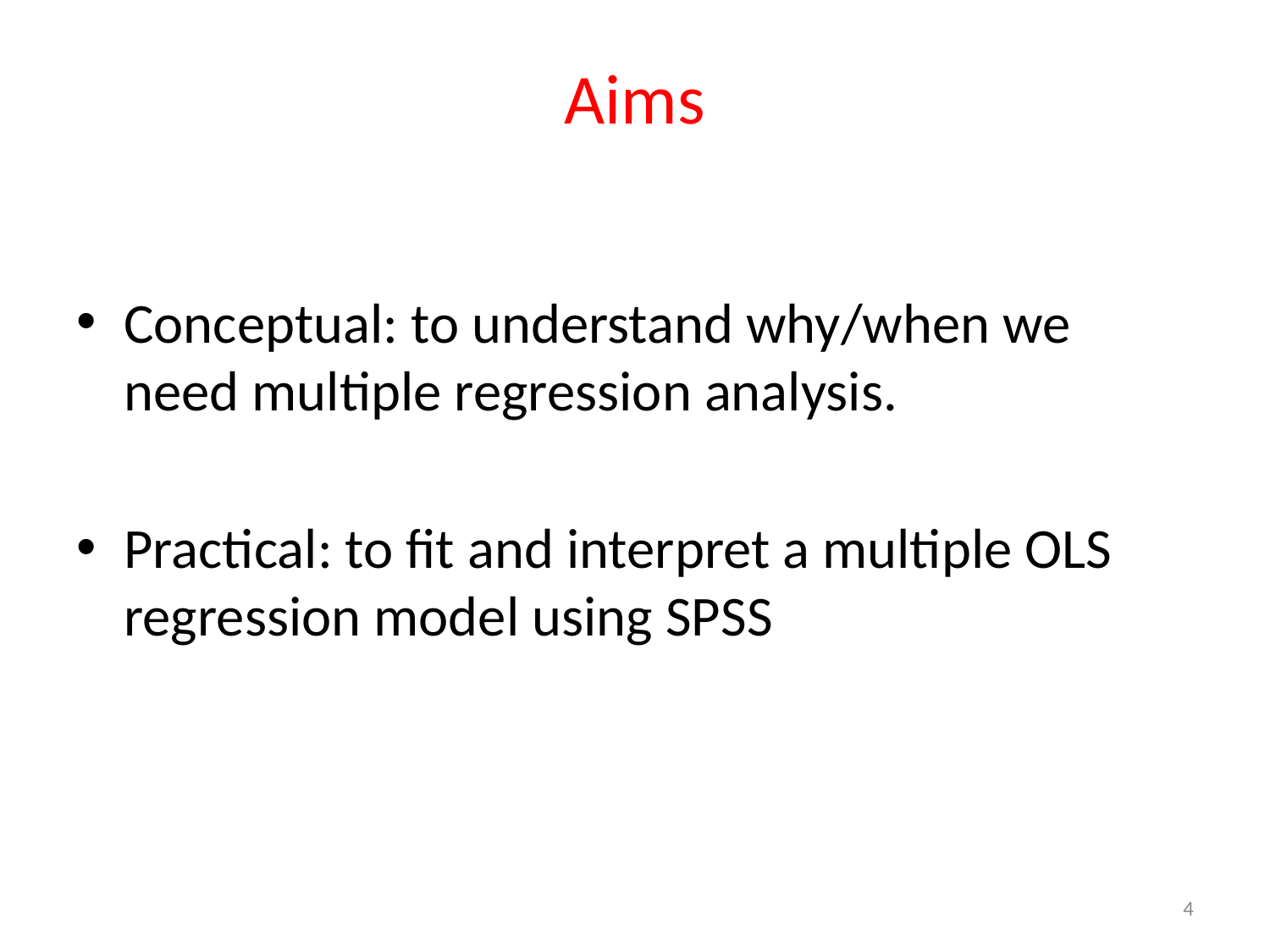

# Aims

Conceptual: to understand why/when we need multiple regression analysis.

Practical: to fit and interpret a multiple OLS regression model using SPSS
4